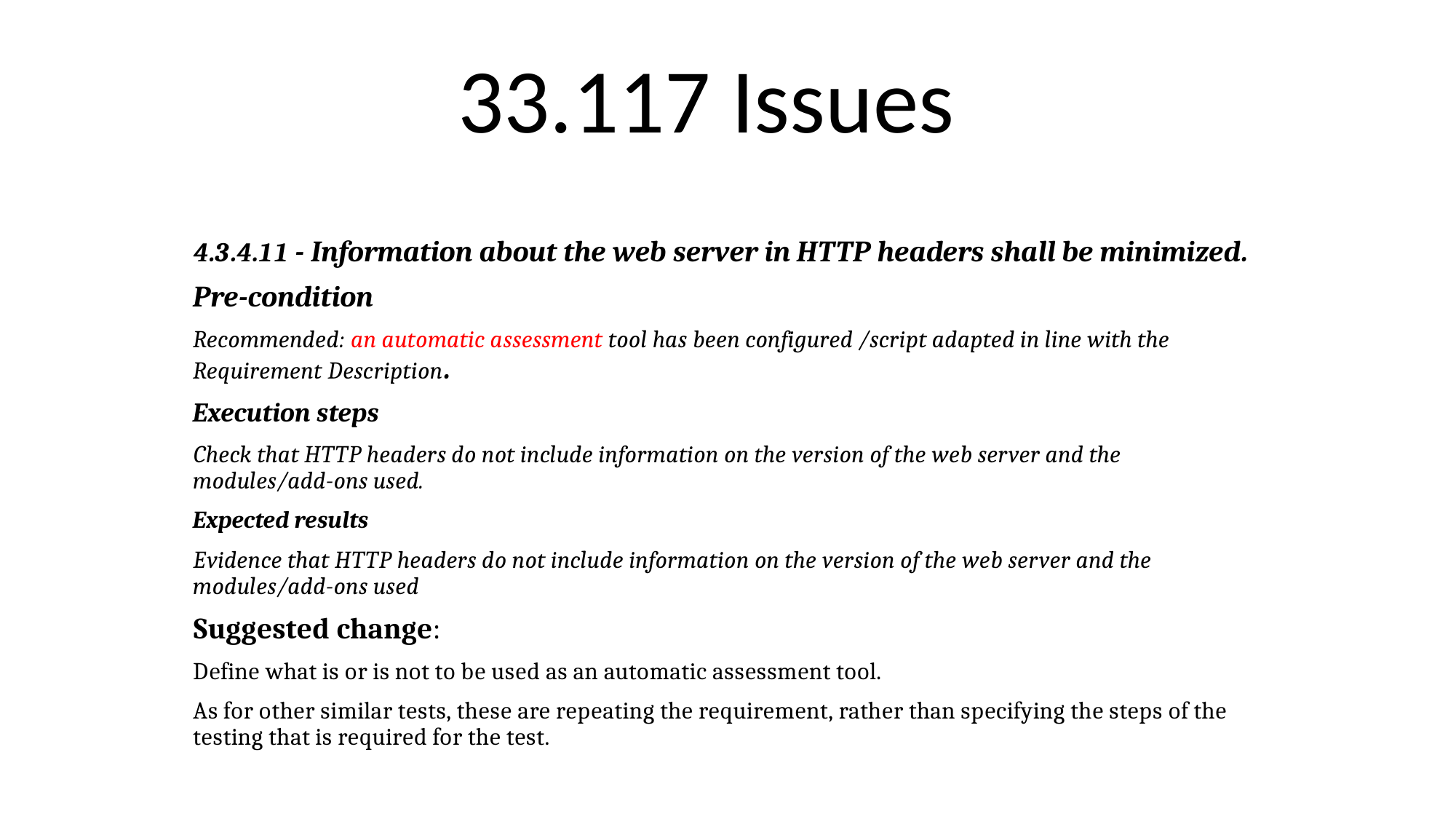

# 33.117 Issues
4.3.4.11 - Information about the web server in HTTP headers shall be minimized.
Pre-condition
Recommended: an automatic assessment tool has been configured /script adapted in line with the Requirement Description.
Execution steps
Check that HTTP headers do not include information on the version of the web server and the modules/add-ons used.
Expected results
Evidence that HTTP headers do not include information on the version of the web server and the modules/add-ons used
Suggested change:
Define what is or is not to be used as an automatic assessment tool.
As for other similar tests, these are repeating the requirement, rather than specifying the steps of the testing that is required for the test.